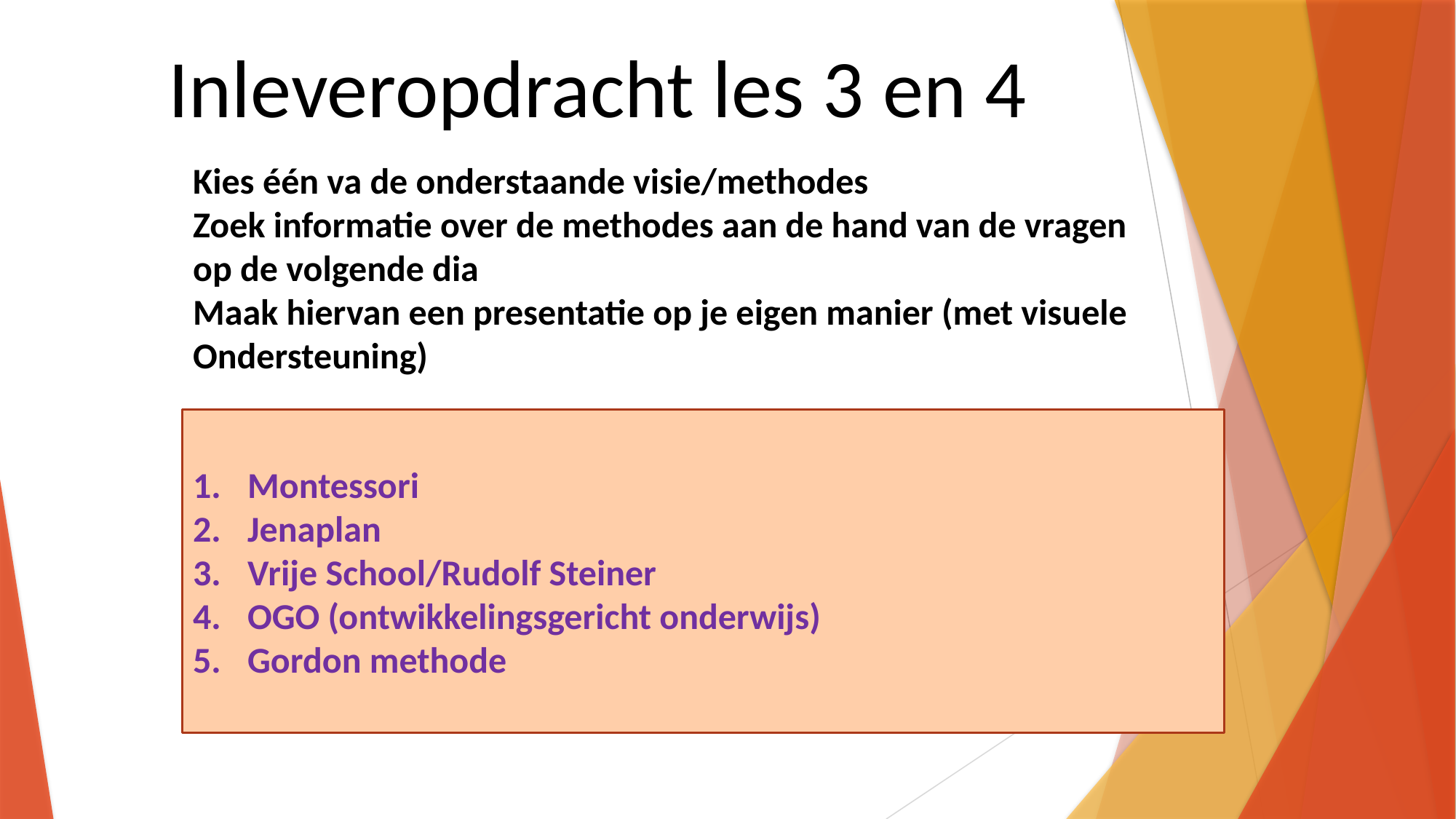

Inleveropdracht les 3 en 4
Kies één va de onderstaande visie/methodes
Zoek informatie over de methodes aan de hand van de vragen
op de volgende dia
Maak hiervan een presentatie op je eigen manier (met visuele
Ondersteuning)
Montessori
Jenaplan
Vrije School/Rudolf Steiner
OGO (ontwikkelingsgericht onderwijs)
Gordon methode